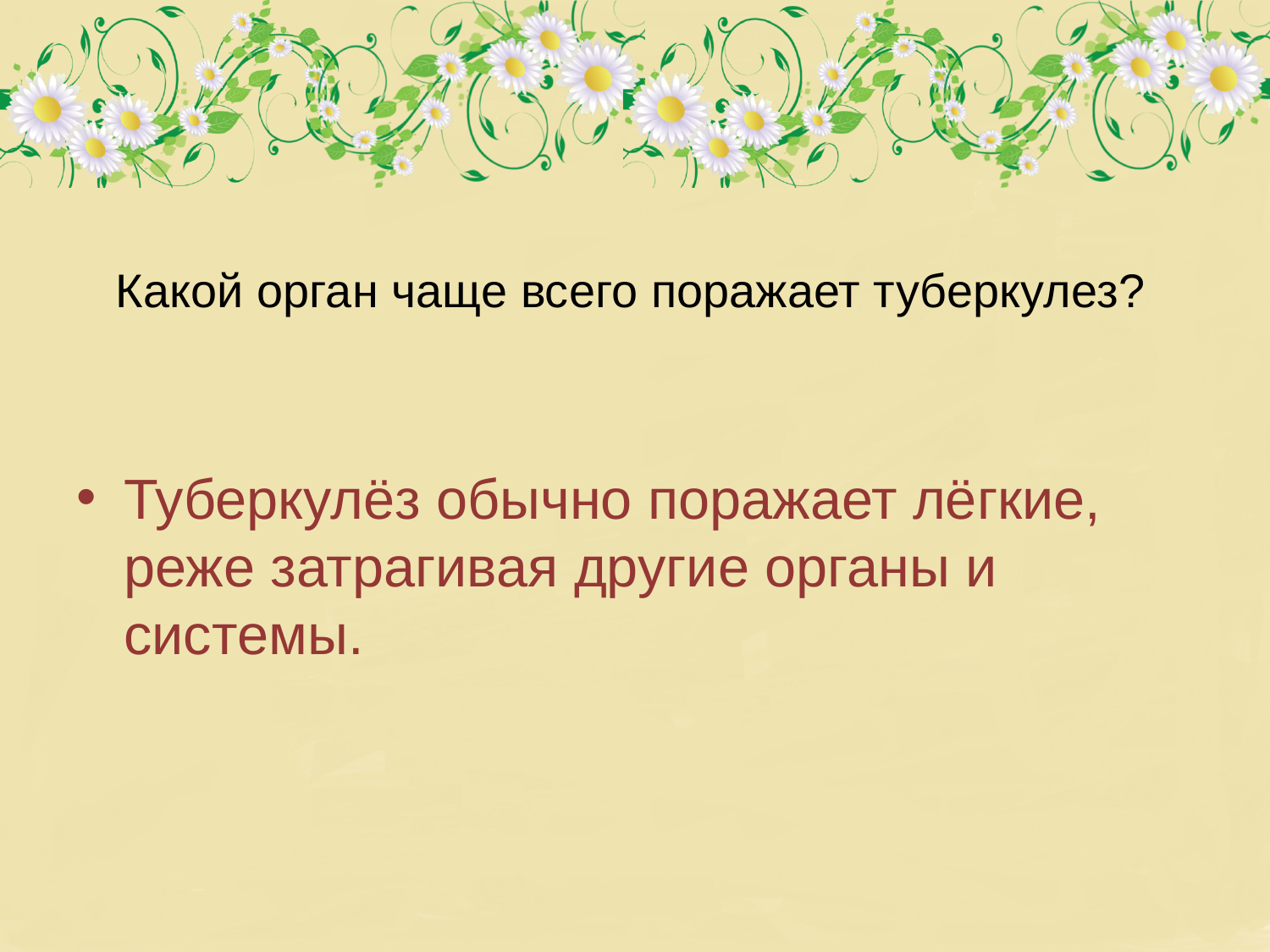

# Какой орган чаще всего поражает туберкулез?
Туберкулёз обычно поражает лёгкие, реже затрагивая другие органы и системы.